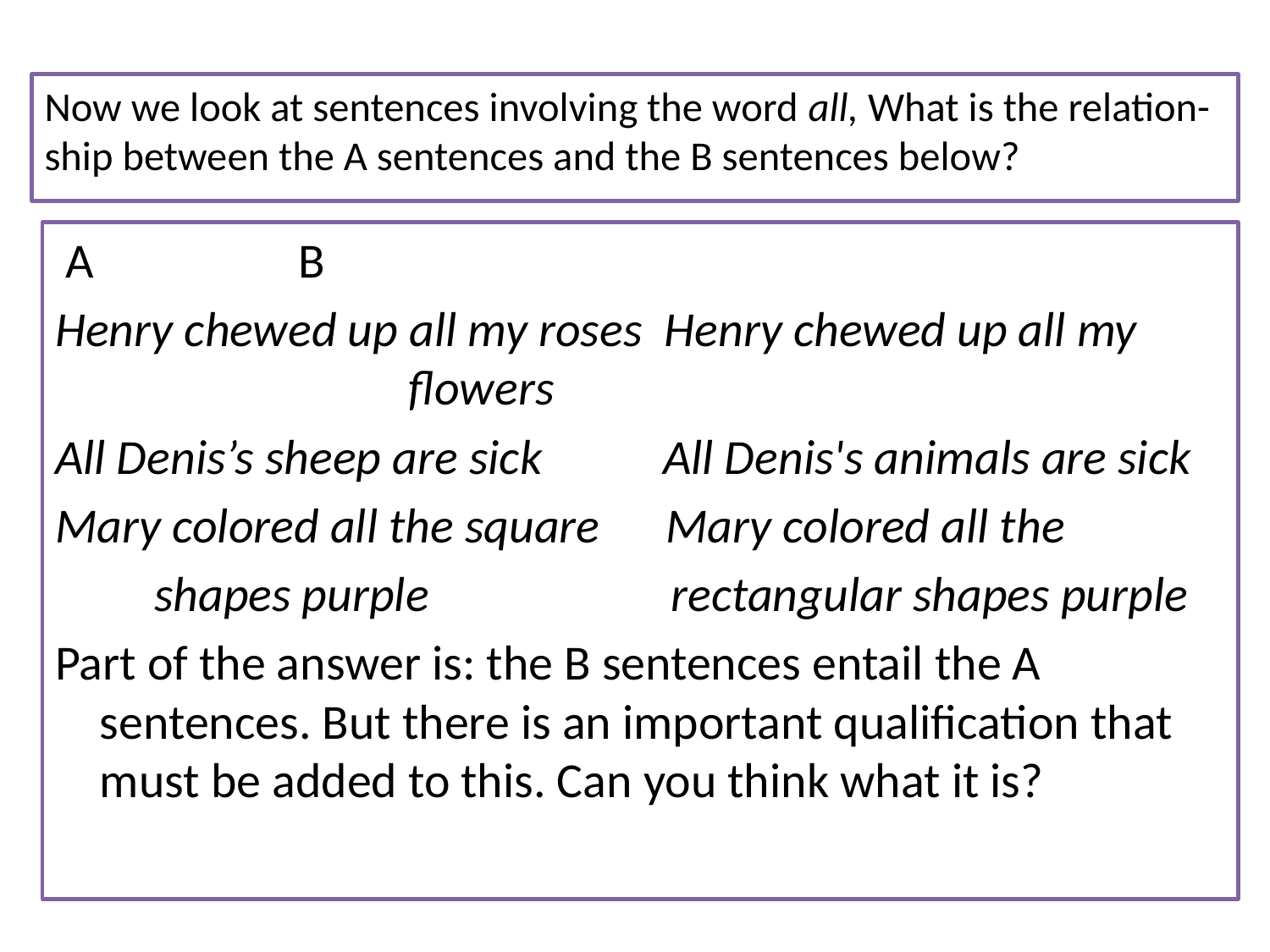

# Now we look at sentences involving the word all, What is the relation- ship between the A sentences and the B sentences below?
 A 				        B
Henry chewed up all my roses  Henry chewed up all my                   				        flowers
All Denis’s sheep are sick           All Denis's animals are sick
Mary colored all the square      Mary colored all the
         shapes purple                      rectangular shapes purple
Part of the answer is: the B sentences entail the A sentences. But there is an important qualification that must be added to this. Can you think what it is?